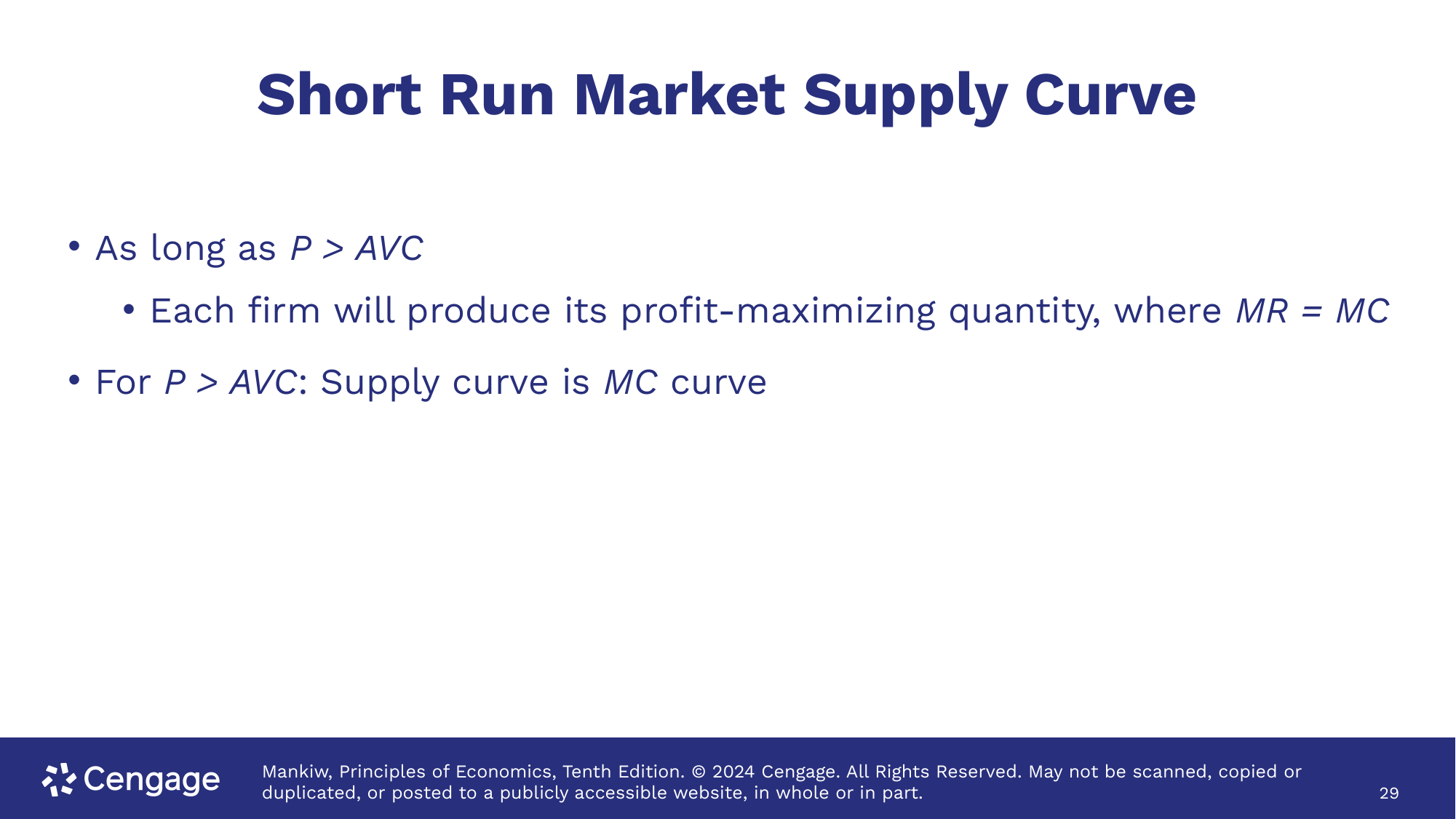

# Short Run Market Supply Curve
As long as P > AVC
Each firm will produce its profit-maximizing quantity, where MR = MC
For P > AVC: Supply curve is MC curve